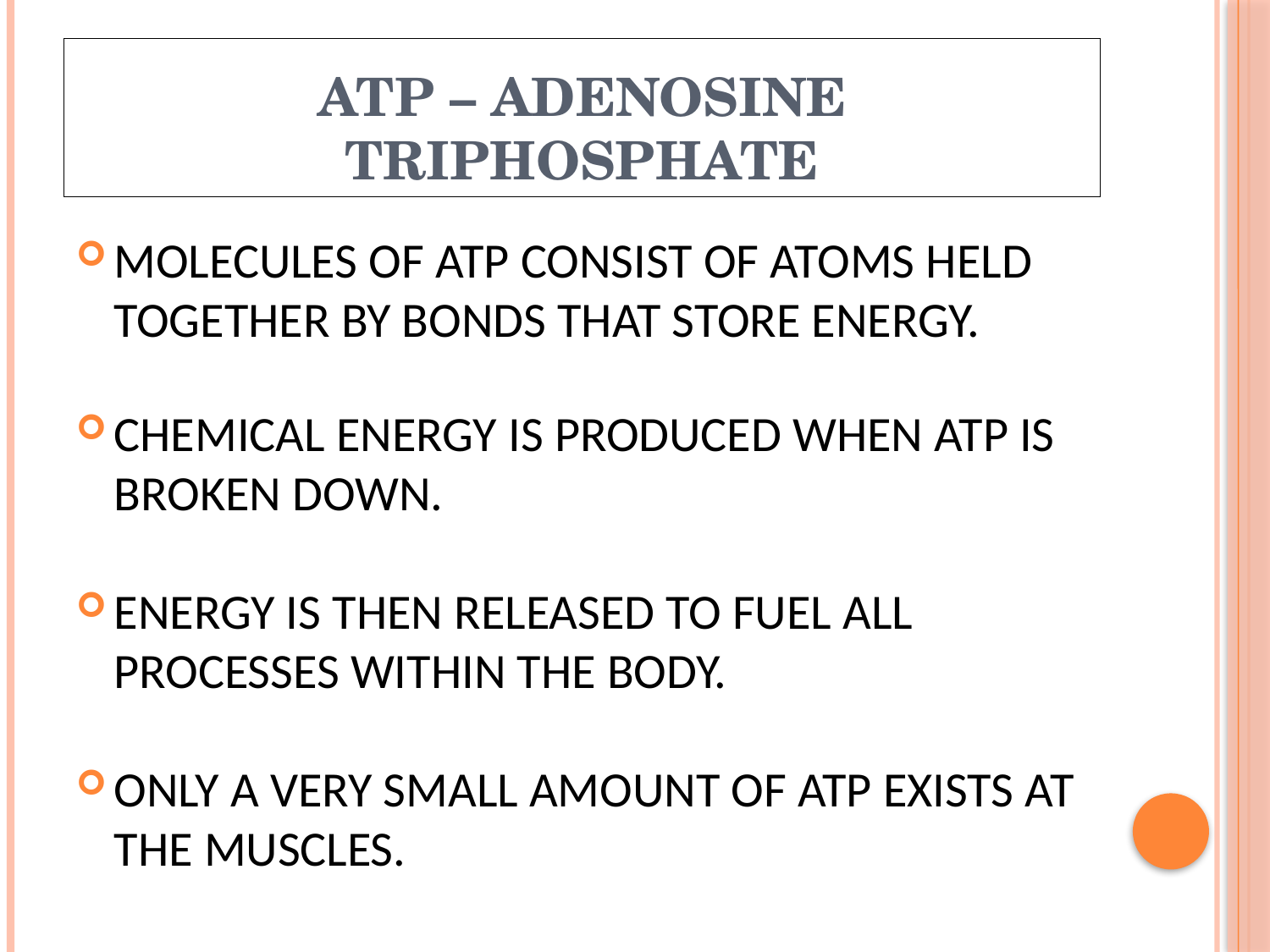

# ATP – ADENOSINE TRIPHOSPHATE
MOLECULES OF ATP CONSIST OF ATOMS HELD TOGETHER BY BONDS THAT STORE ENERGY.

CHEMICAL ENERGY IS PRODUCED WHEN ATP IS BROKEN DOWN.

ENERGY IS THEN RELEASED TO FUEL ALL PROCESSES WITHIN THE BODY.

ONLY A VERY SMALL AMOUNT OF ATP EXISTS AT THE MUSCLES.